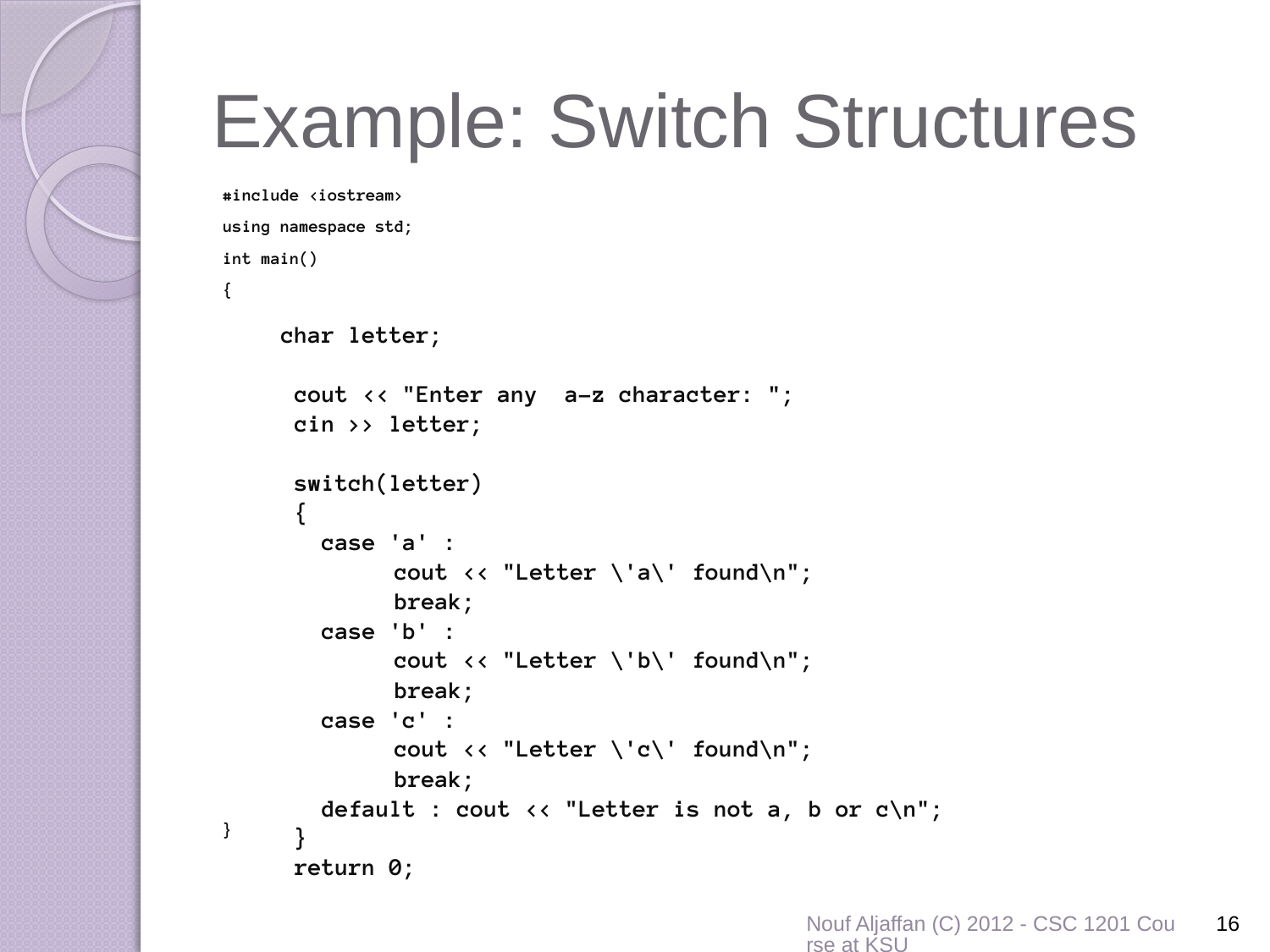

# Example: Switch Structures
#include <iostream>
using namespace std;
int main()
{

}
 char letter;

  cout << "Enter any  a-z character: ";
  cin >> letter;

  switch(letter)
  {
    case 'a' :
	cout << "Letter \'a\' found\n";
	break;
    case 'b' :
	cout << "Letter \'b\' found\n";
	break;
    case 'c' :
	cout << "Letter \'c\' found\n";
	break;
    default : cout << "Letter is not a, b or c\n";
  }
  return 0;
Nouf Aljaffan (C) 2012 - CSC 1201 Course at KSU
16